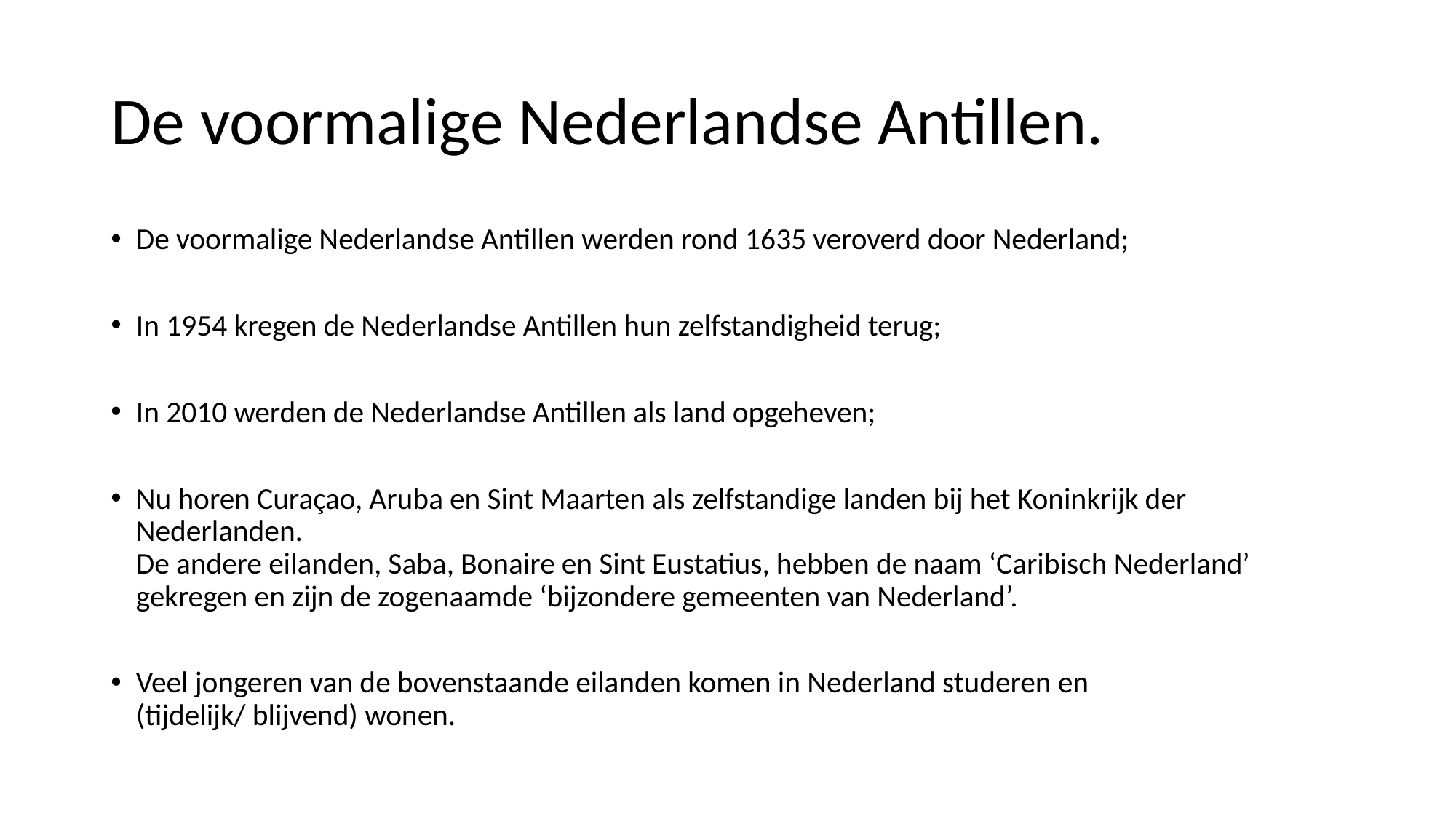

# De voormalige Nederlandse Antillen.
De voormalige Nederlandse Antillen werden rond 1635 veroverd door Nederland;

In 1954 kregen de Nederlandse Antillen hun zelfstandigheid terug;

In 2010 werden de Nederlandse Antillen als land opgeheven;

Nu horen Curaçao, Aruba en Sint Maarten als zelfstandige landen bij het Koninkrijk der Nederlanden.
De andere eilanden, Saba, Bonaire en Sint Eustatius, hebben de naam ‘Caribisch Nederland’ gekregen en zijn de zogenaamde ‘bijzondere gemeenten van Nederland’.

Veel jongeren van de bovenstaande eilanden komen in Nederland studeren en
(tijdelijk/ blijvend) wonen.